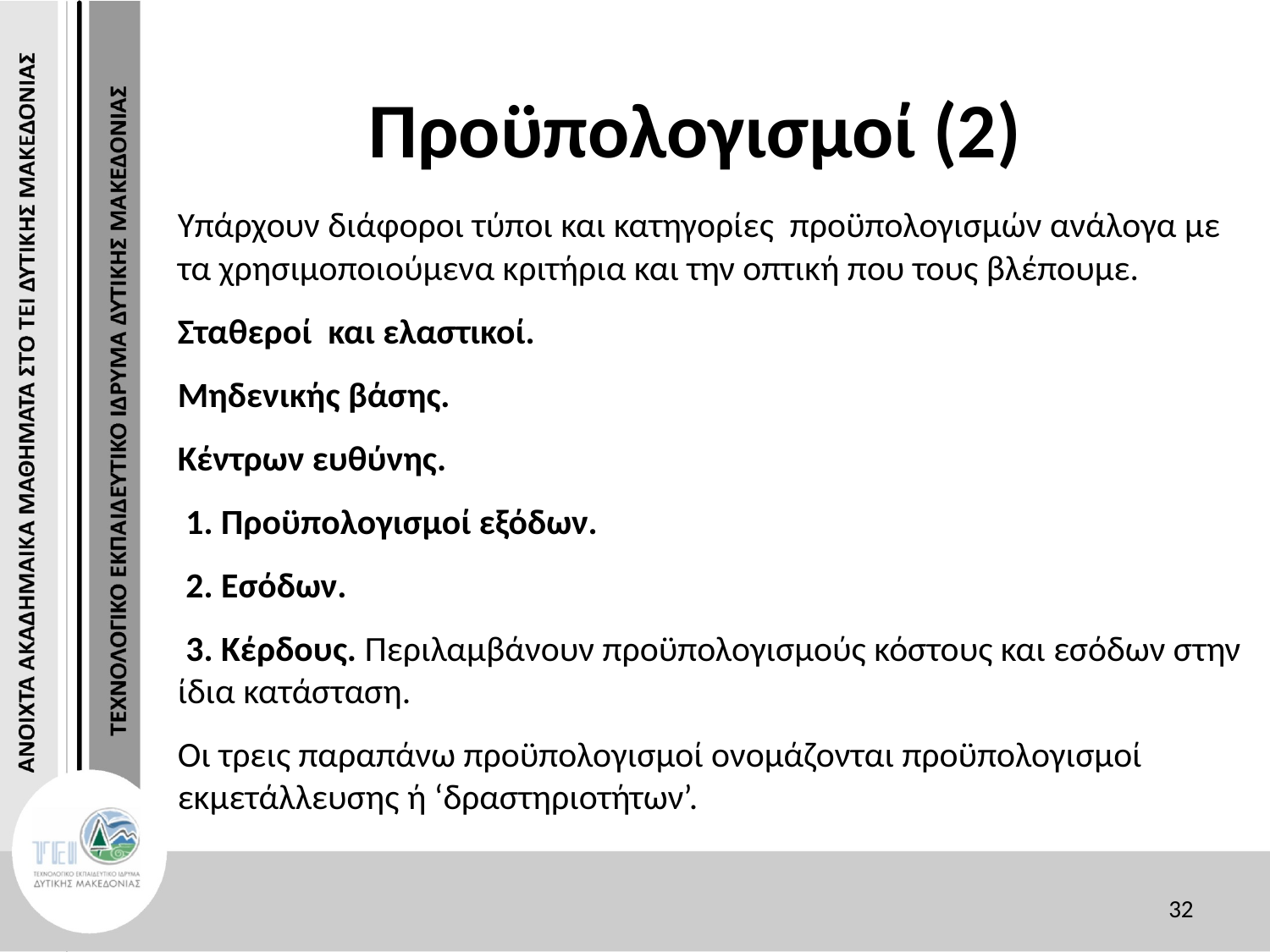

# Προϋπολογισμοί (2)
Υπάρχουν διάφοροι τύποι και κατηγορίες  προϋπολογισμών ανάλογα με τα χρησιμοποιούμενα κριτήρια και την οπτική που τους βλέπουμε.
Σταθεροί  και ελαστικοί.
Μηδενικής βάσης.
Κέντρων ευθύνης.
 1. Προϋπολογισμοί εξόδων.
 2. Εσόδων.
 3. Κέρδους. Περιλαμβάνουν προϋπολογισμούς κόστους και εσόδων στην ίδια κατάσταση.
Οι τρεις παραπάνω προϋπολογισμοί ονομάζονται προϋπολογισμοί εκμετάλλευσης ή ‘δραστηριοτήτων’.
32